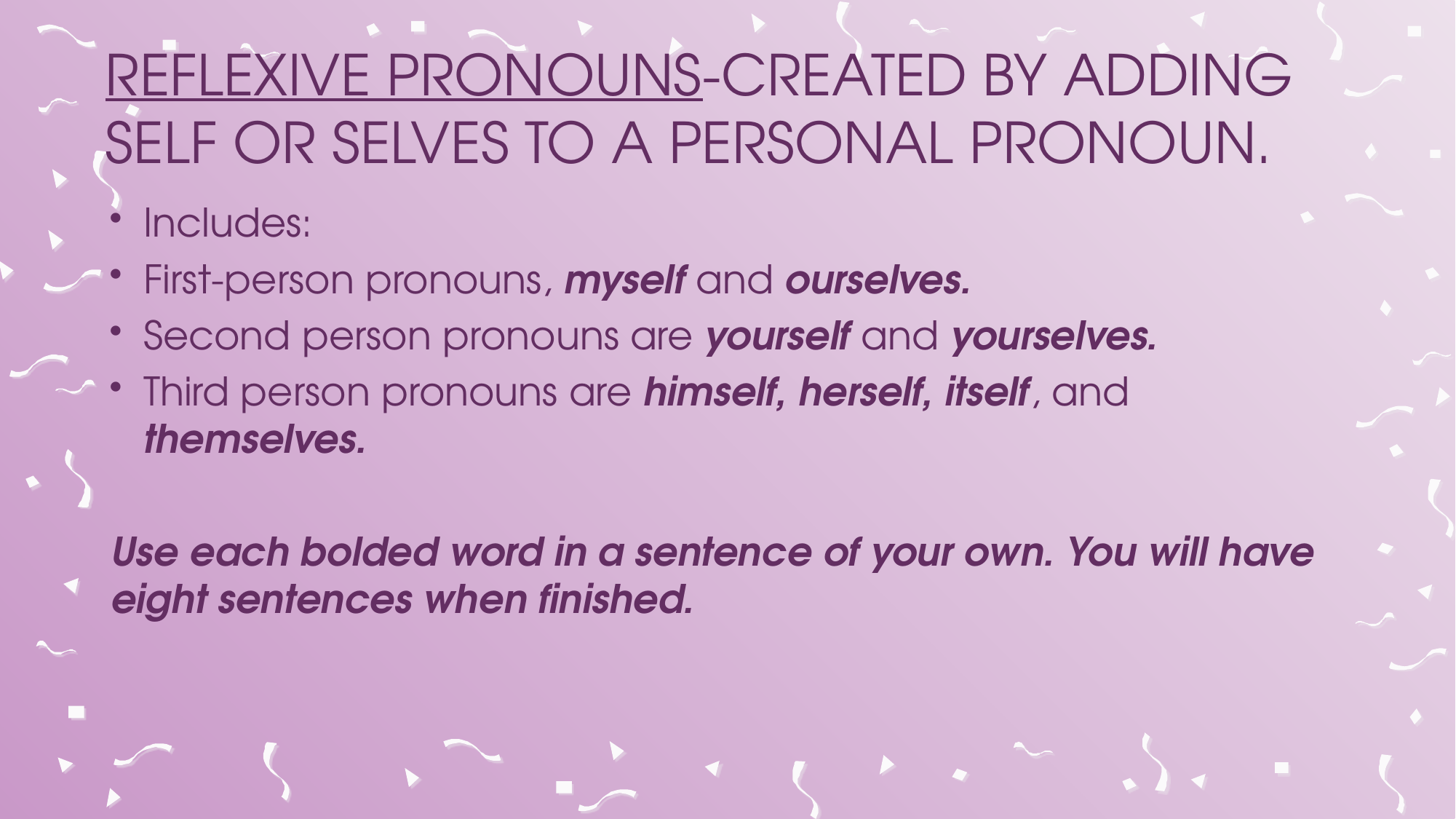

# Reflexive Pronouns-Created by adding self or selves to a personal pronoun.
Includes:
First-person pronouns, myself and ourselves.
Second person pronouns are yourself and yourselves.
Third person pronouns are himself, herself, itself, and themselves.

Use each bolded word in a sentence of your own. You will have eight sentences when finished.